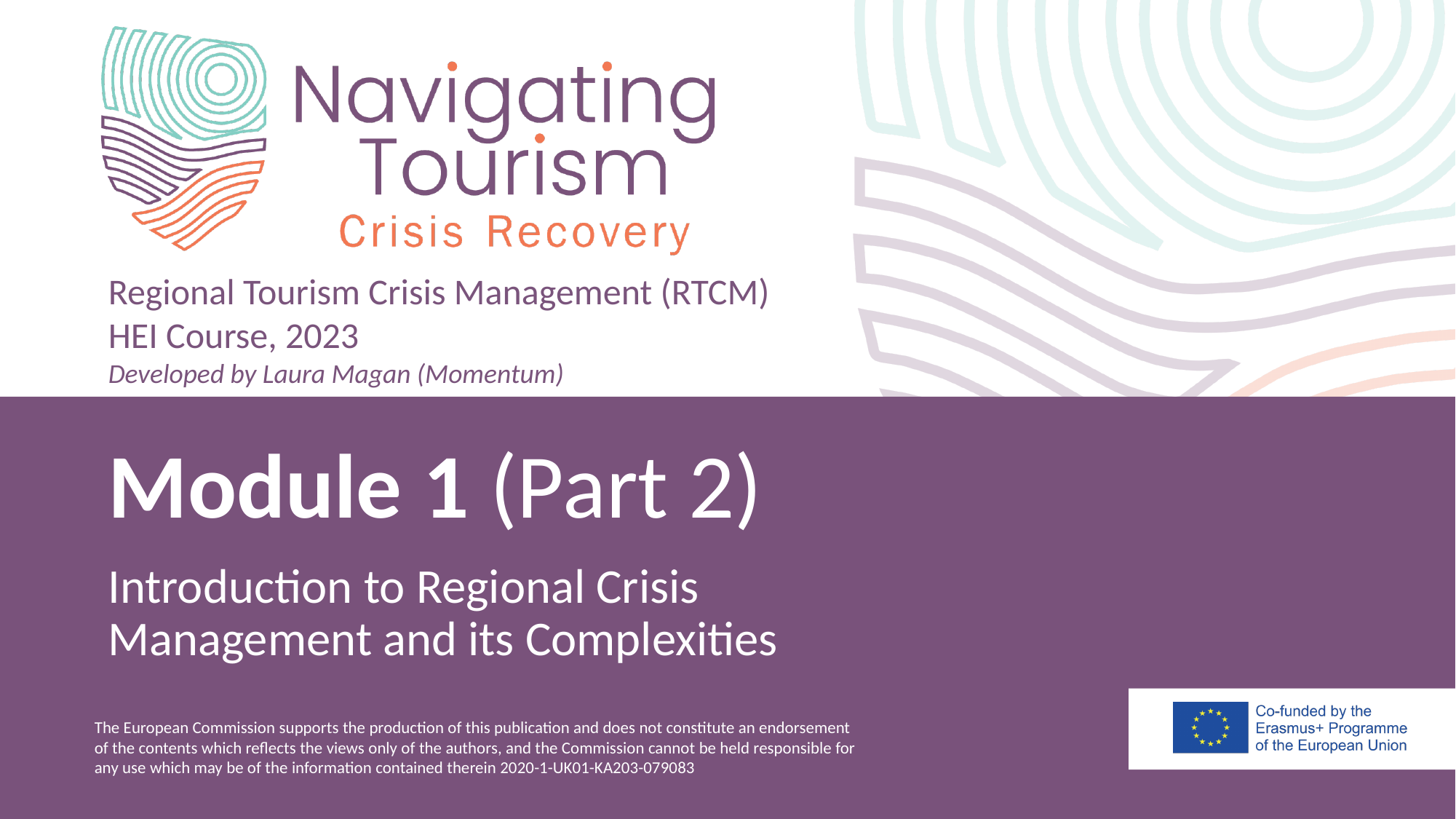

Regional Tourism Crisis Management (RTCM)
HEI Course, 2023
Developed by Laura Magan (Momentum)
Module 1 (Part 2)
Introduction to Regional Crisis Management and its Complexities